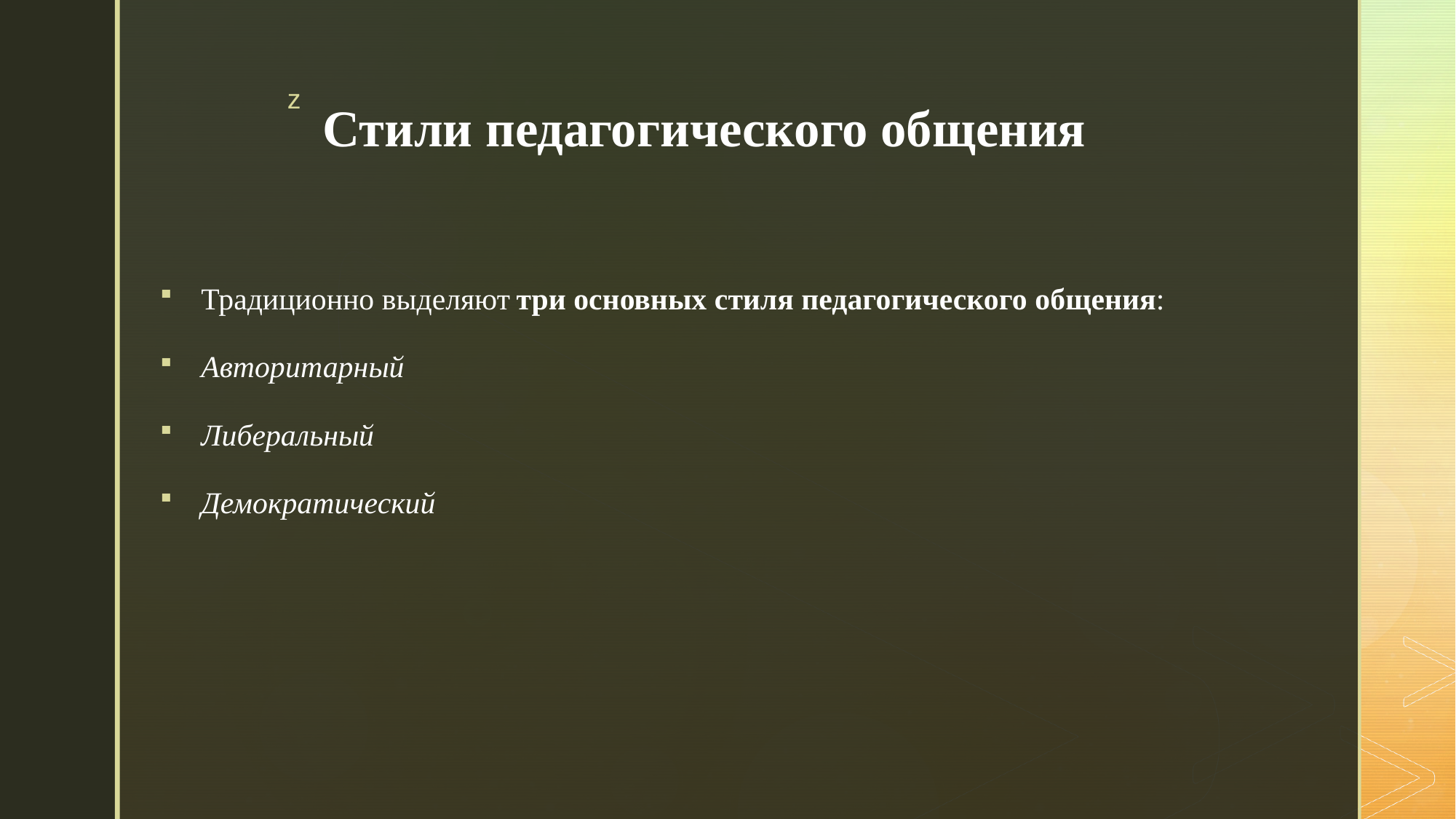

# Стили педагогического общения
Традиционно выделяют три основных стиля педагогического общения:
Авторитарный
Либеральный
Демократический